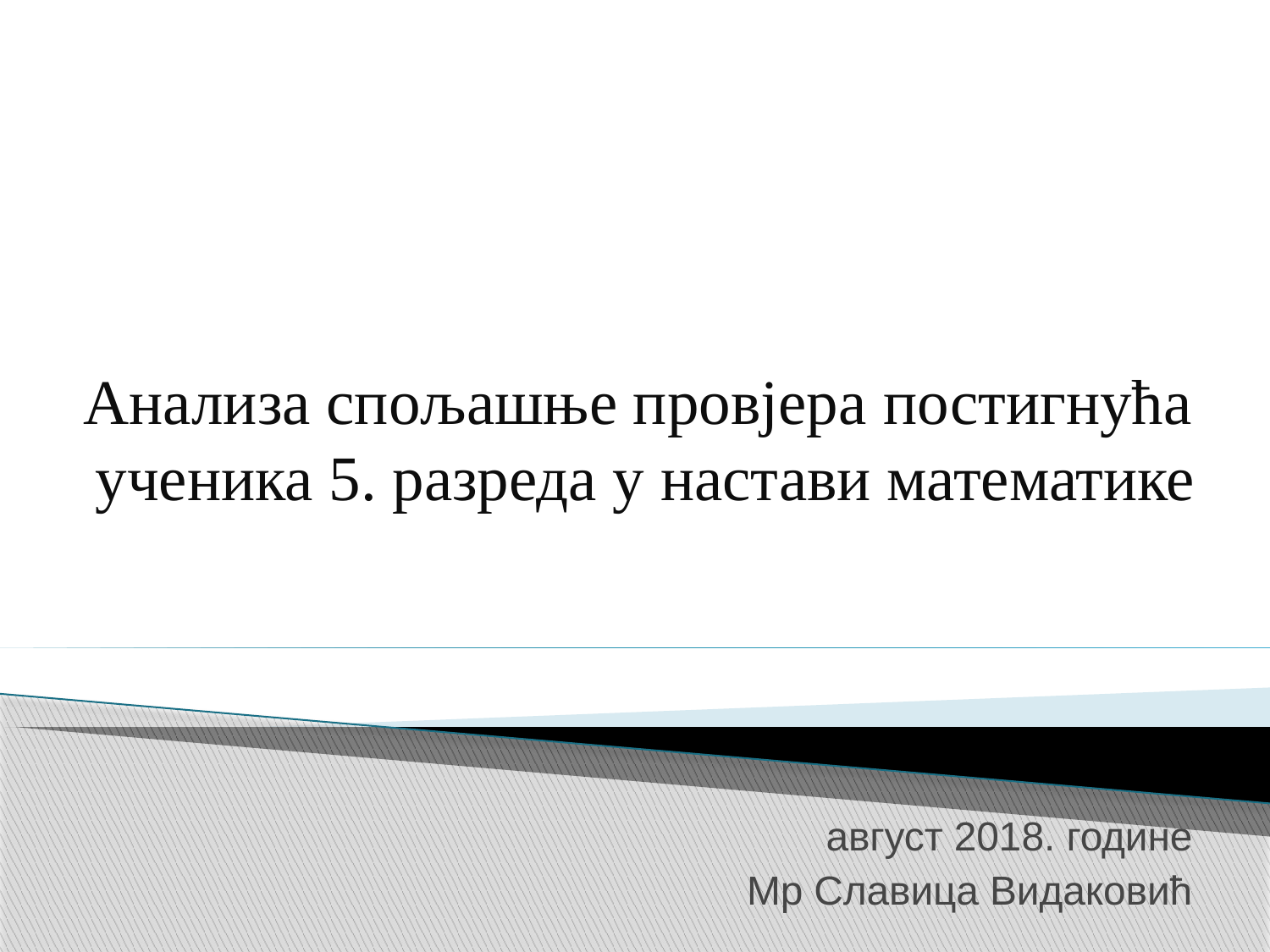

Анализа спољашње провјера постигнућа
ученика 5. разреда у настави математике
август 2018. године
Мр Славица Видаковић